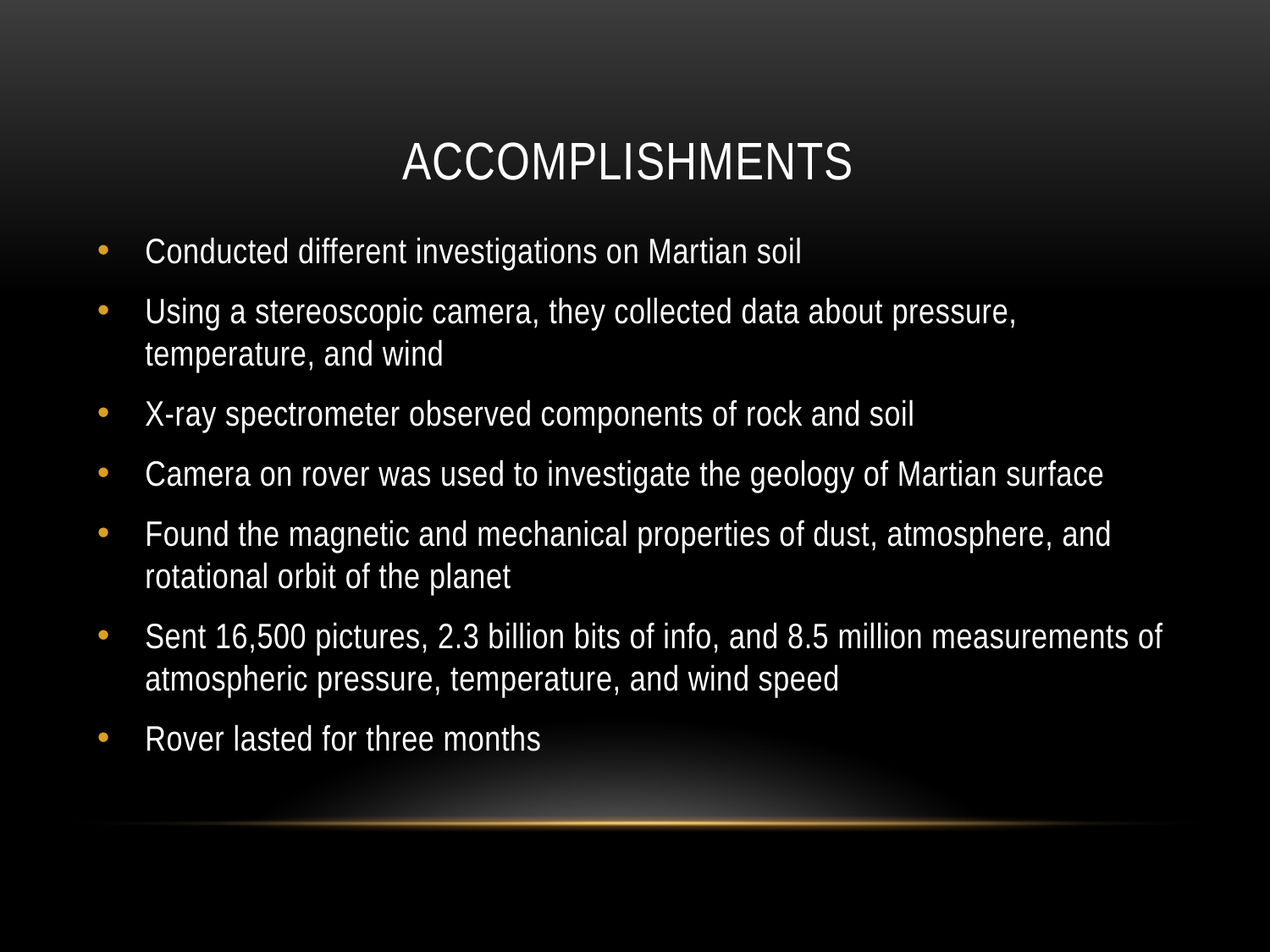

# Accomplishments
Conducted different investigations on Martian soil
Using a stereoscopic camera, they collected data about pressure, temperature, and wind
X-ray spectrometer observed components of rock and soil
Camera on rover was used to investigate the geology of Martian surface
Found the magnetic and mechanical properties of dust, atmosphere, and rotational orbit of the planet
Sent 16,500 pictures, 2.3 billion bits of info, and 8.5 million measurements of atmospheric pressure, temperature, and wind speed
Rover lasted for three months